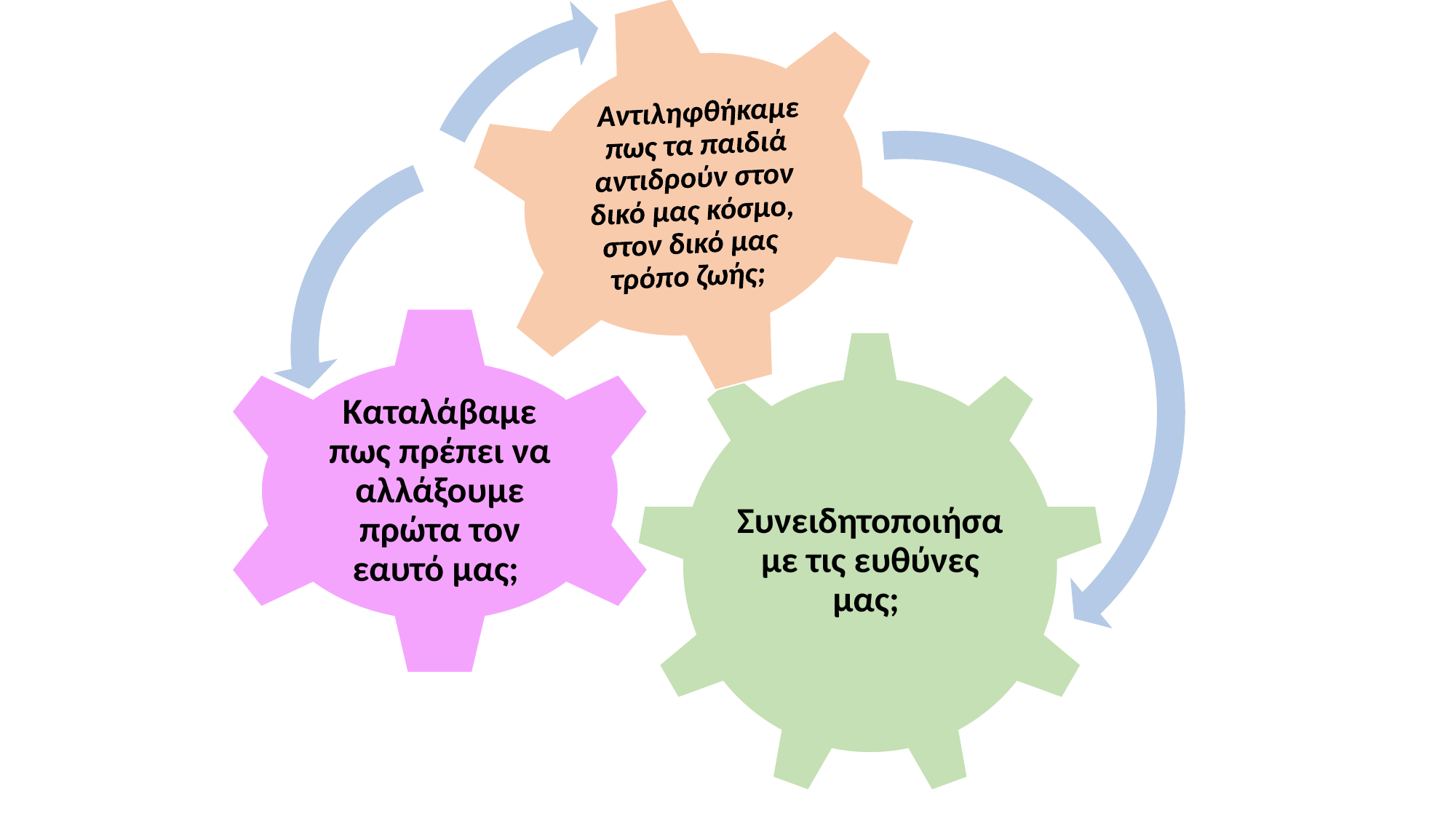

Συνειδητοποιήσαμε τις ευθύνες μας;
Καταλάβαμε πως πρέπει να αλλάξουμε πρώτα τον εαυτό μας;
Αντιληφθήκαμε πως τα παιδιά αντιδρούν στον δικό μας κόσμο, στον δικό μας τρόπο ζωής;